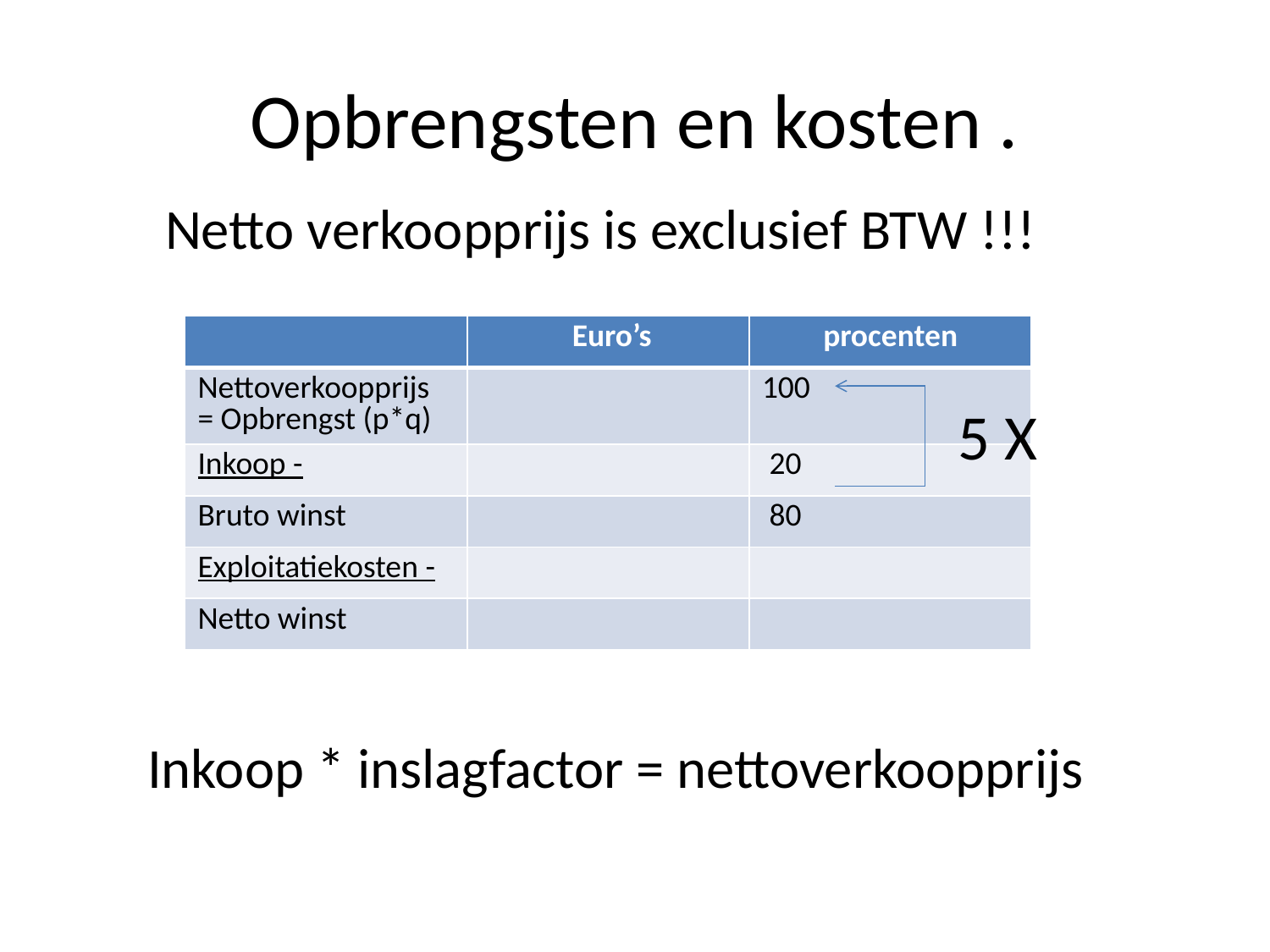

# Opbrengsten en kosten .
            Netto verkoopprijs is exclusief BTW !!!
|  | Euro’s | procenten |
| --- | --- | --- |
| Nettoverkoopprijs = Opbrengst (p\*q) |  | 100 |
| Inkoop - |  | 20 |
| Bruto winst |  | 80 |
| Exploitatiekosten - |  |  |
| Netto winst |  |  |
5 X
Inkoop * inslagfactor = nettoverkoopprijs